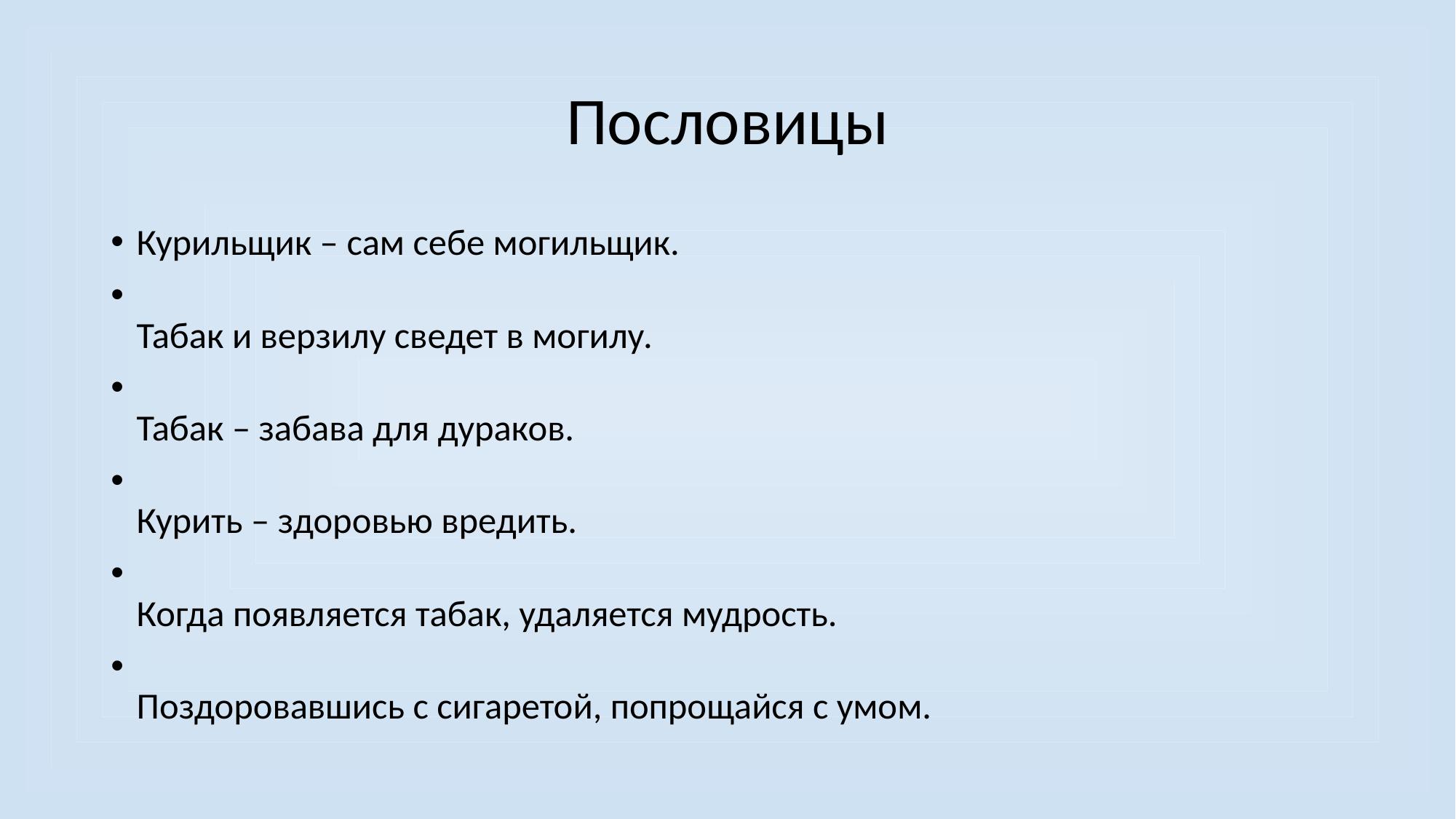

# Пословицы
Курильщик – сам себе могильщик.
Табак и верзилу сведет в могилу.
Табак – забава для дураков.
Курить – здоровью вредить.
Когда появляется табак, удаляется мудрость.
Поздоровавшись с сигаретой, попрощайся с умом.